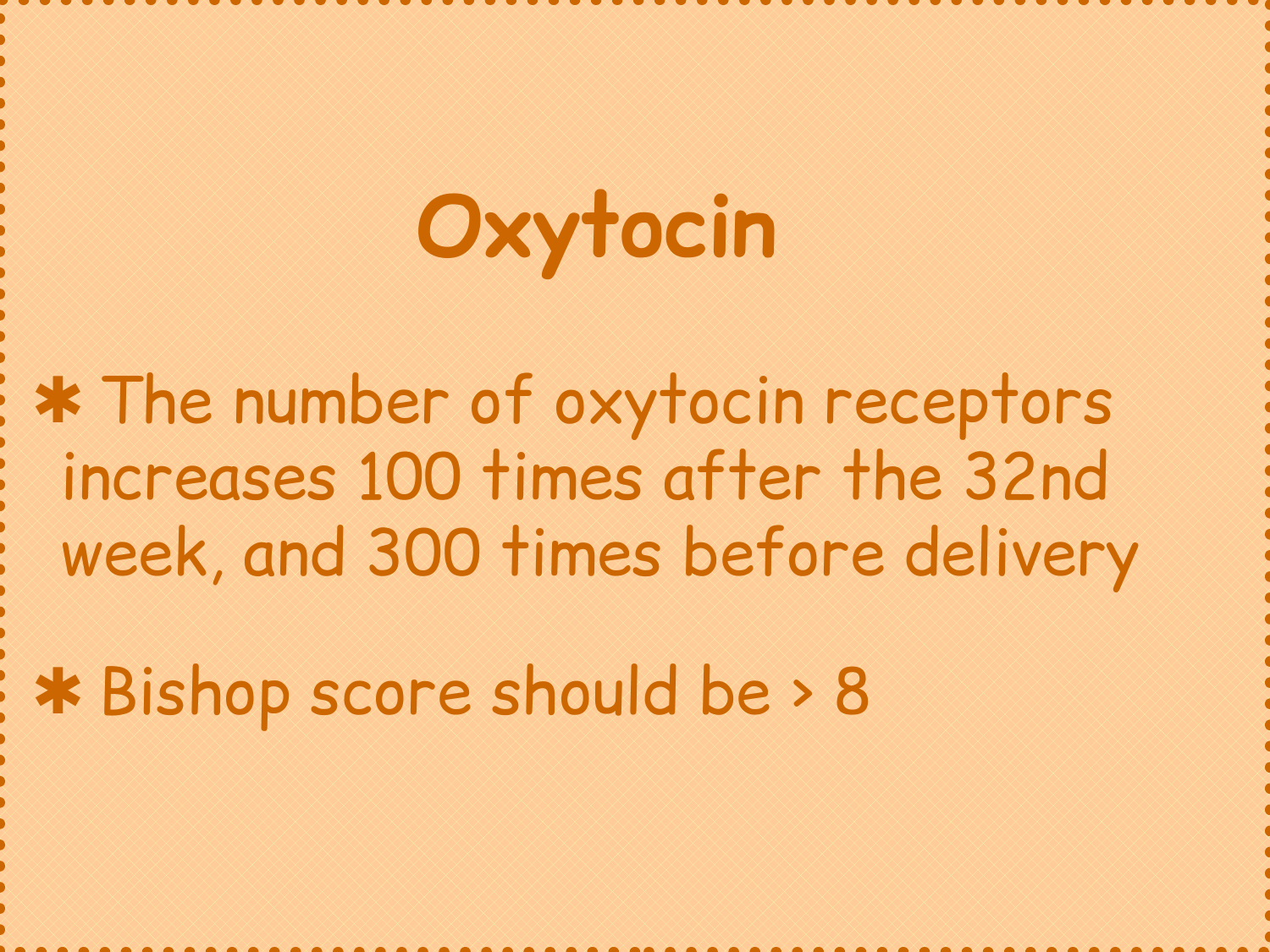

Oxytocin

 ✱ The number of oxytocin receptors increases 100 times after the 32nd week, and 300 times before delivery

 ✱ Bishop score should be > 8

#